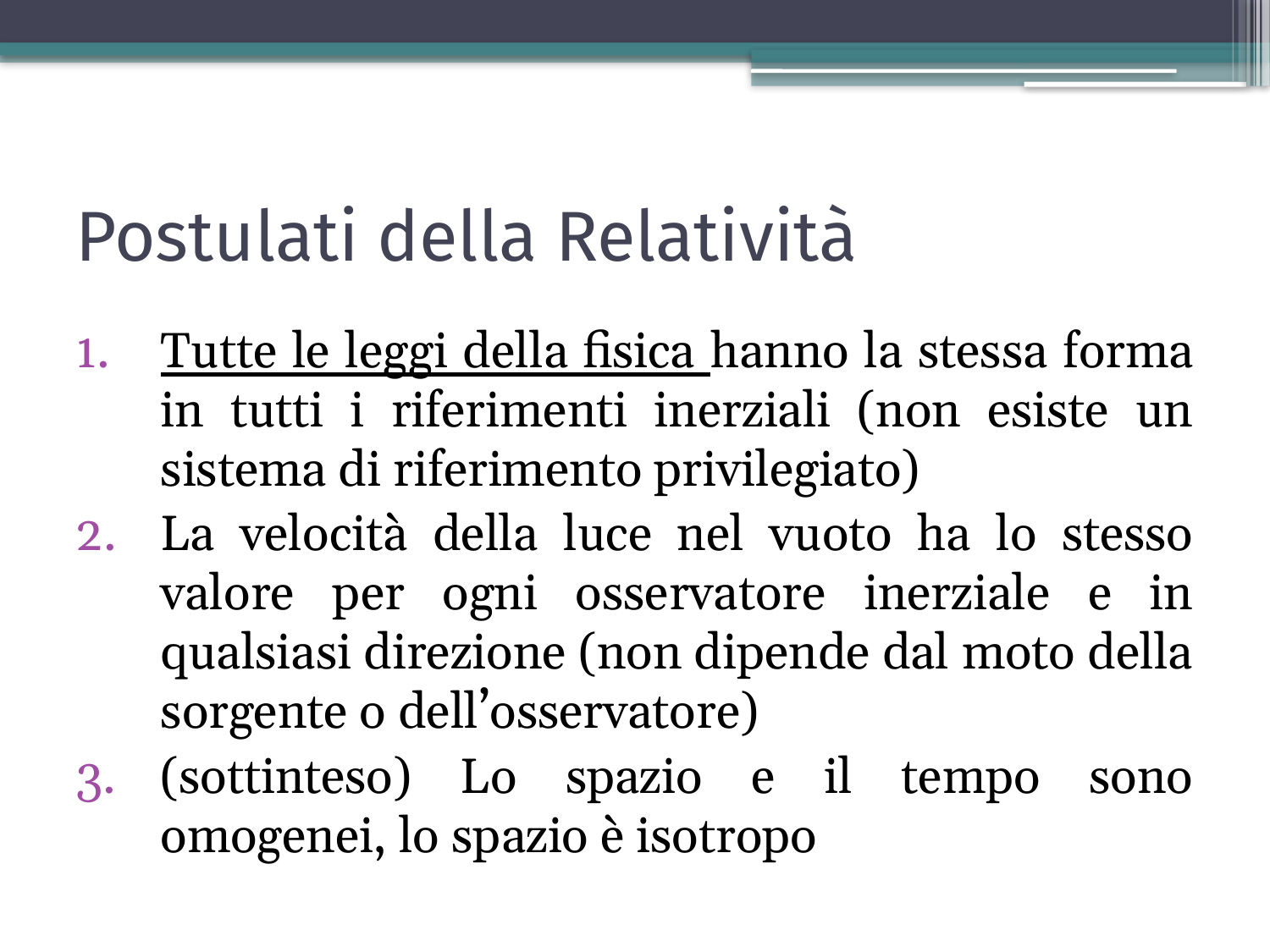

# Postulati della Relatività
Tutte le leggi della fisica hanno la stessa forma in tutti i riferimenti inerziali (non esiste un sistema di riferimento privilegiato)
La velocità della luce nel vuoto ha lo stesso valore per ogni osservatore inerziale e in qualsiasi direzione (non dipende dal moto della sorgente o dell’osservatore)
(sottinteso) Lo spazio e il tempo sono omogenei, lo spazio è isotropo